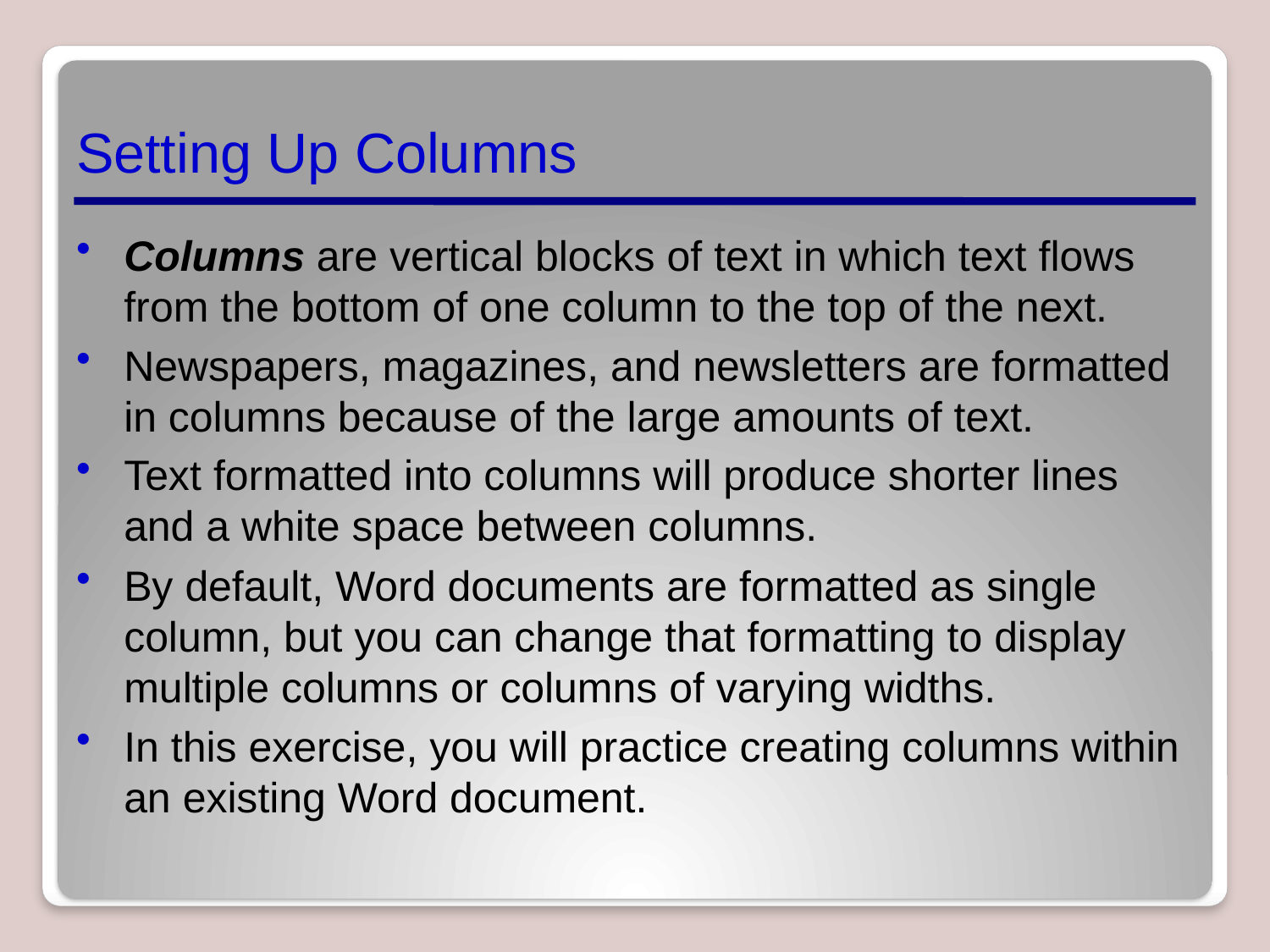

# Setting Up Columns
Columns are vertical blocks of text in which text flows
from the bottom of one column to the top of the next.
Newspapers, magazines, and newsletters are formatted
in columns because of the large amounts of text.
Text formatted into columns will produce shorter lines
and a white space between columns.
By default, Word documents are formatted as single column, but you can change that formatting to display multiple columns or columns of varying widths.
In this exercise, you will practice creating columns within an existing Word document.